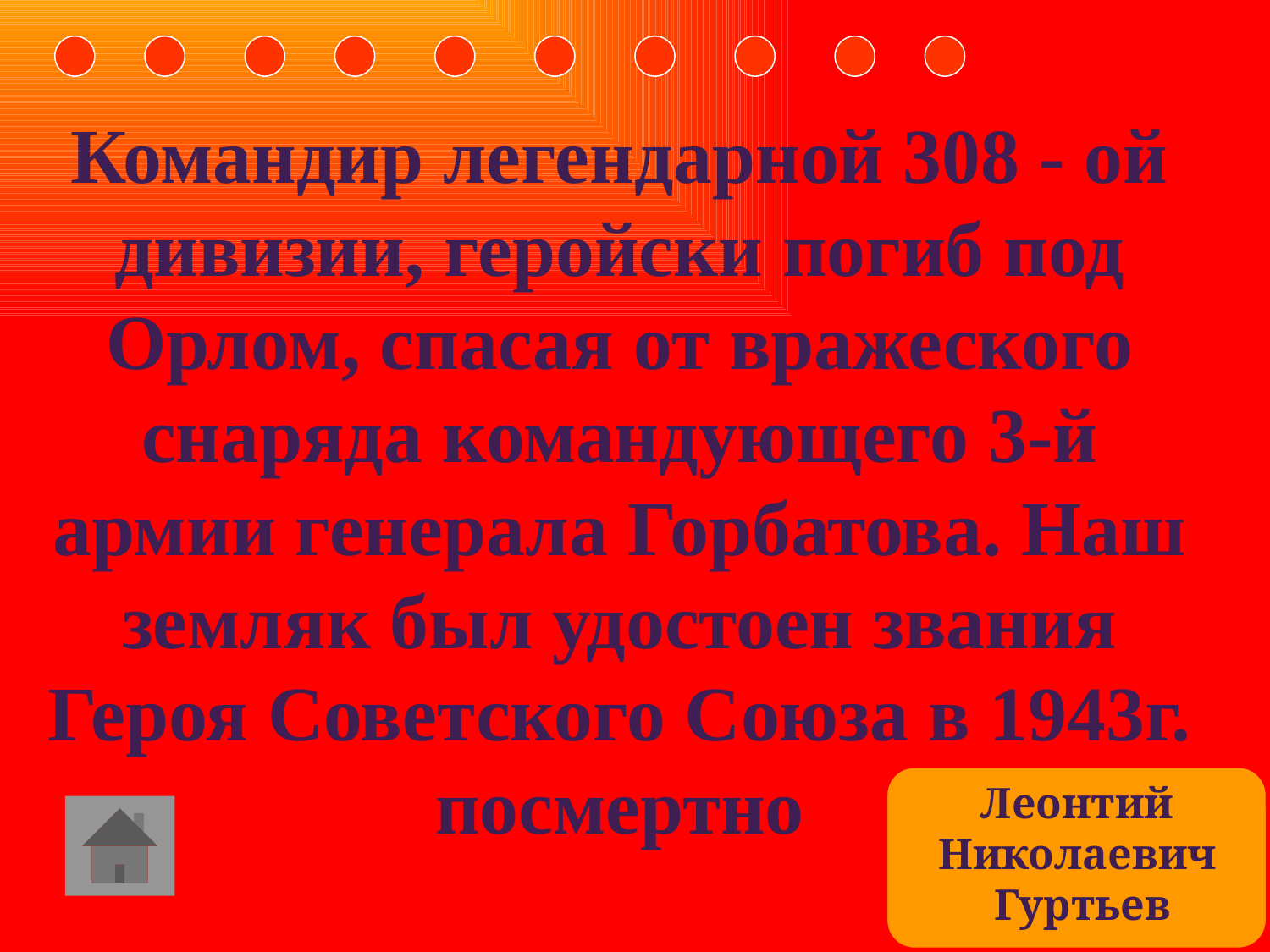

Командир легендарной 308 - ой дивизии, геройски погиб под Орлом, спасая от вражеского снаряда командующего 3-й армии генерала Горбатова. Наш земляк был удостоен звания Героя Советского Союза в 1943г. посмертно

Леонтий
Николаевич
Гуртьев